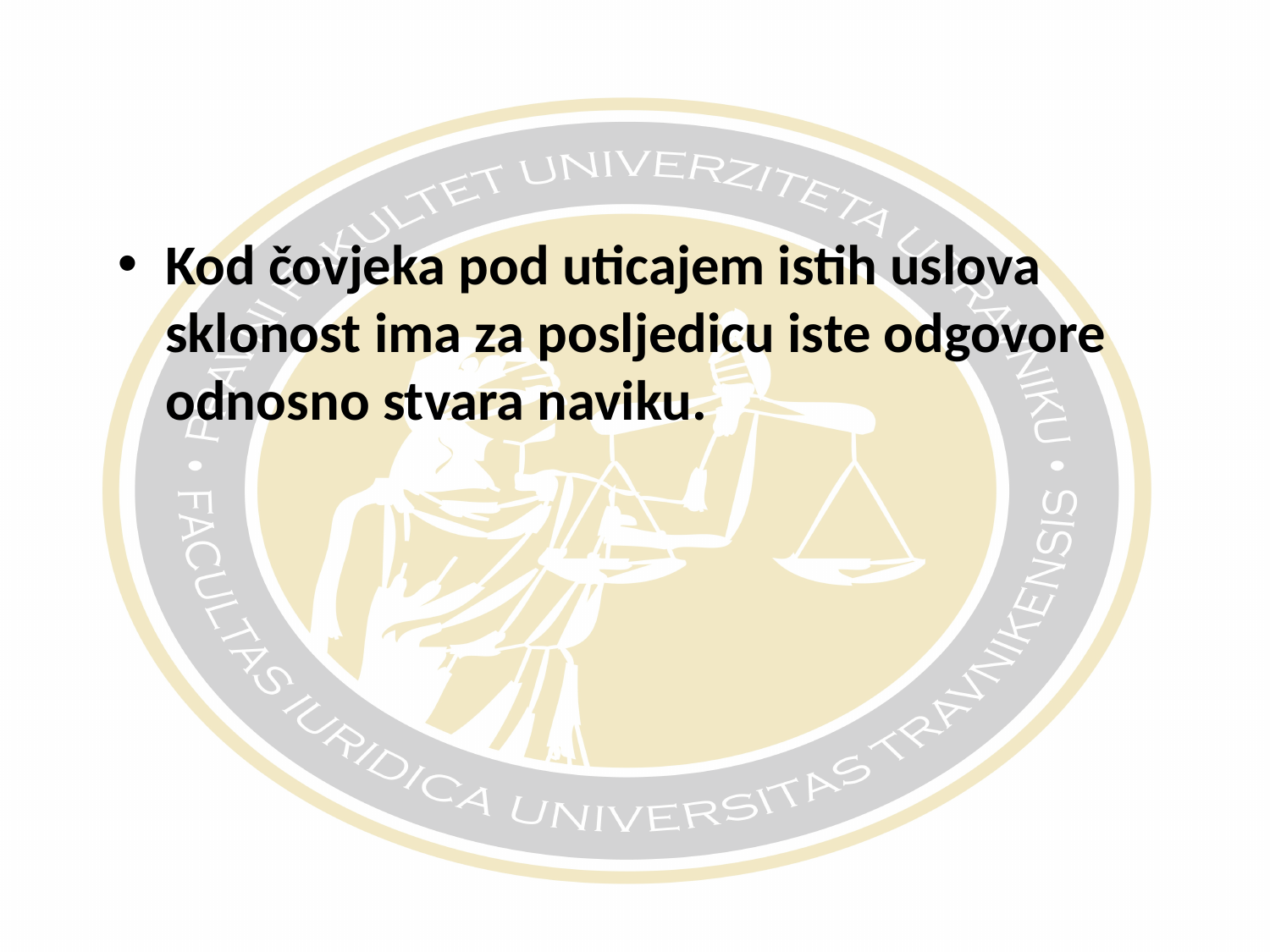

#
Kod čovjeka pod uticajem istih uslova sklonost ima za posljedicu iste odgovore odnosno stvara naviku.